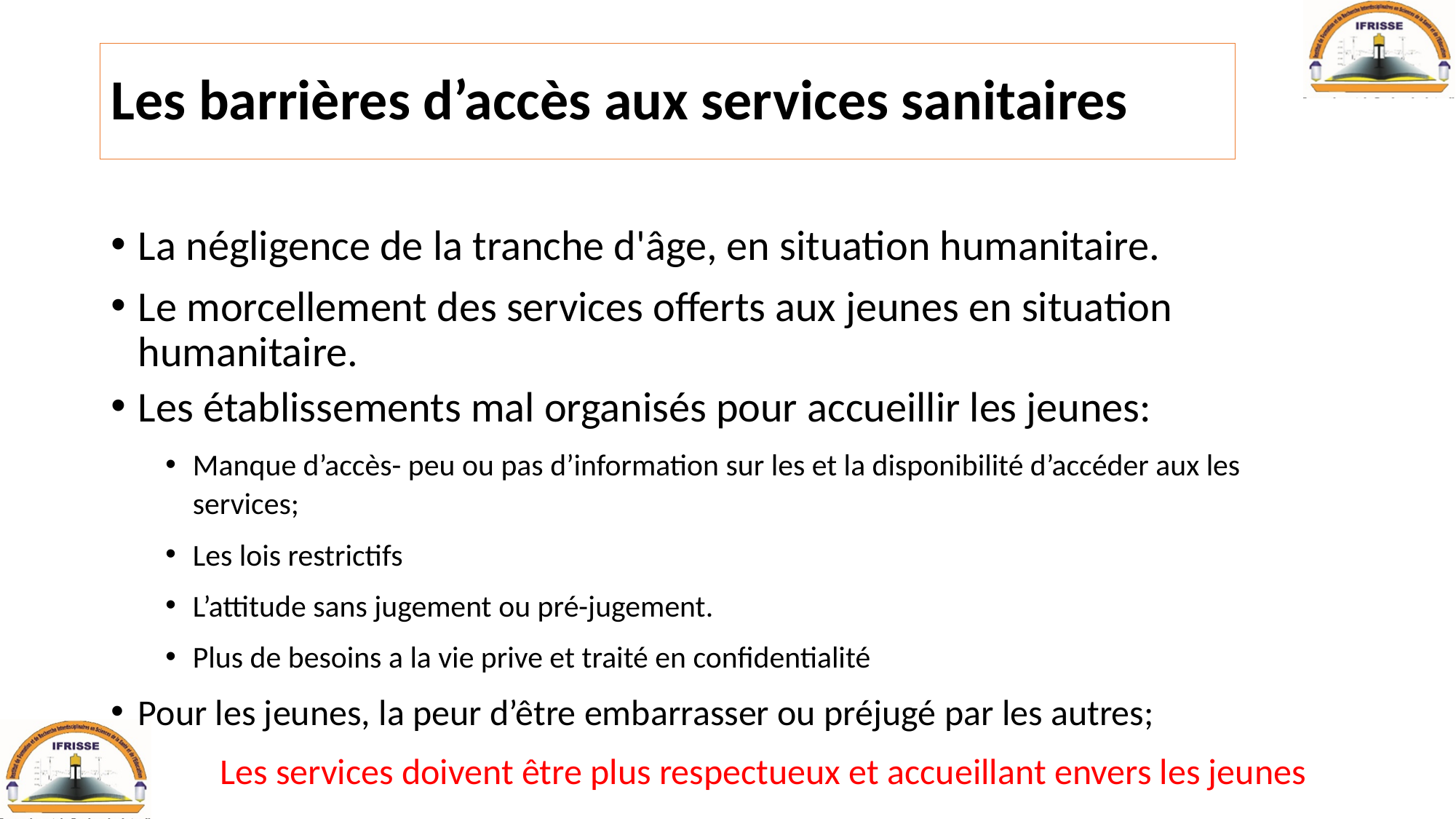

# Les barrières d’accès aux services sanitaires
La négligence de la tranche d'âge, en situation humanitaire.
Le morcellement des services offerts aux jeunes en situation humanitaire.
Les établissements mal organisés pour accueillir les jeunes:
Manque d’accès- peu ou pas d’information sur les et la disponibilité d’accéder aux les services;
Les lois restrictifs
L’attitude sans jugement ou pré-jugement.
Plus de besoins a la vie prive et traité en confidentialité
Pour les jeunes, la peur d’être embarrasser ou préjugé par les autres;
	Les services doivent être plus respectueux et accueillant envers les jeunes